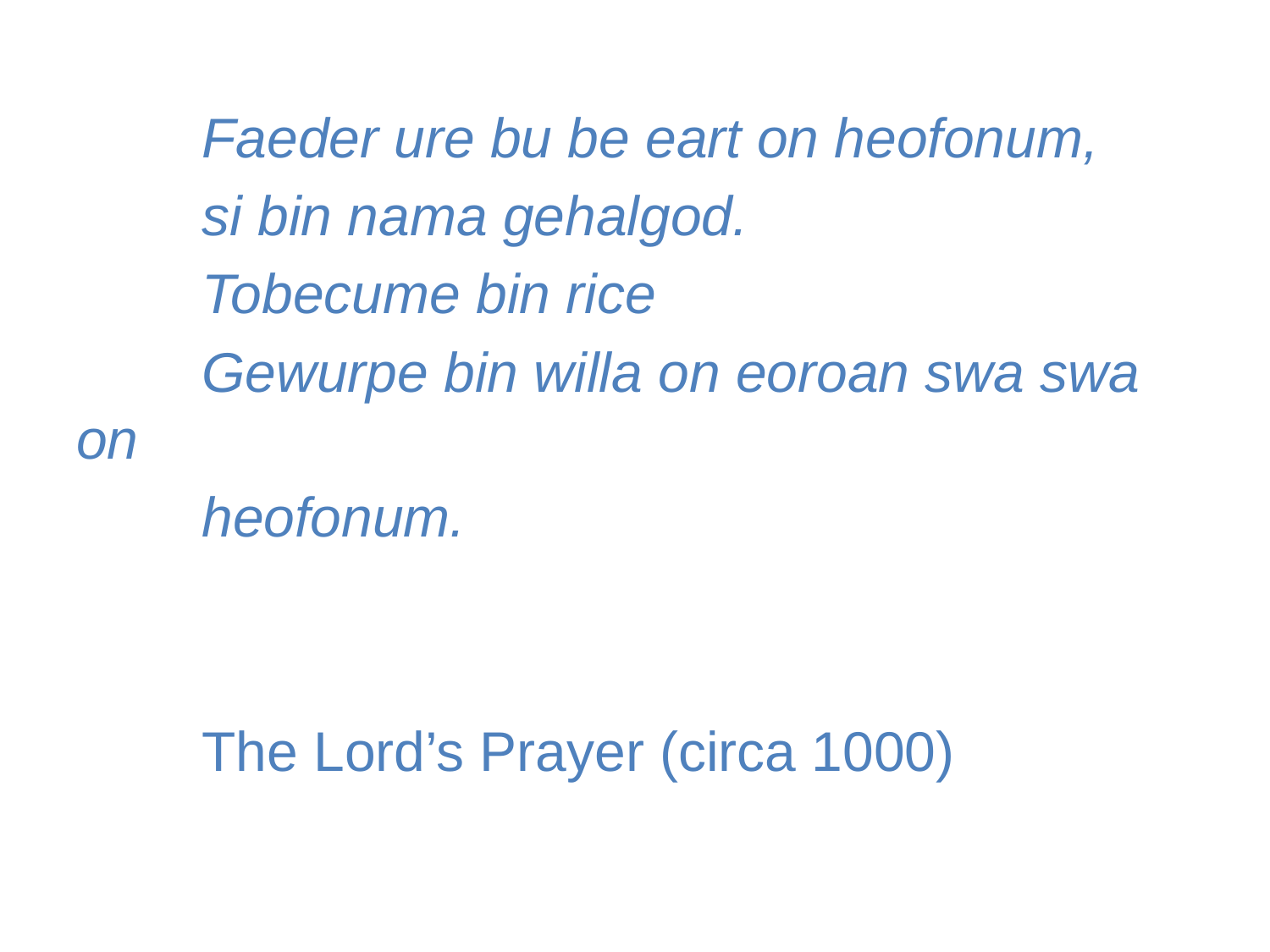

Faeder ure bu be eart on heofonum,
    	si bin nama gehalgod.
    	Tobecume bin rice
    	Gewurpe bin willa on eoroan swa swa on
     	heofonum.

			The Lord’s Prayer (circa 1000)